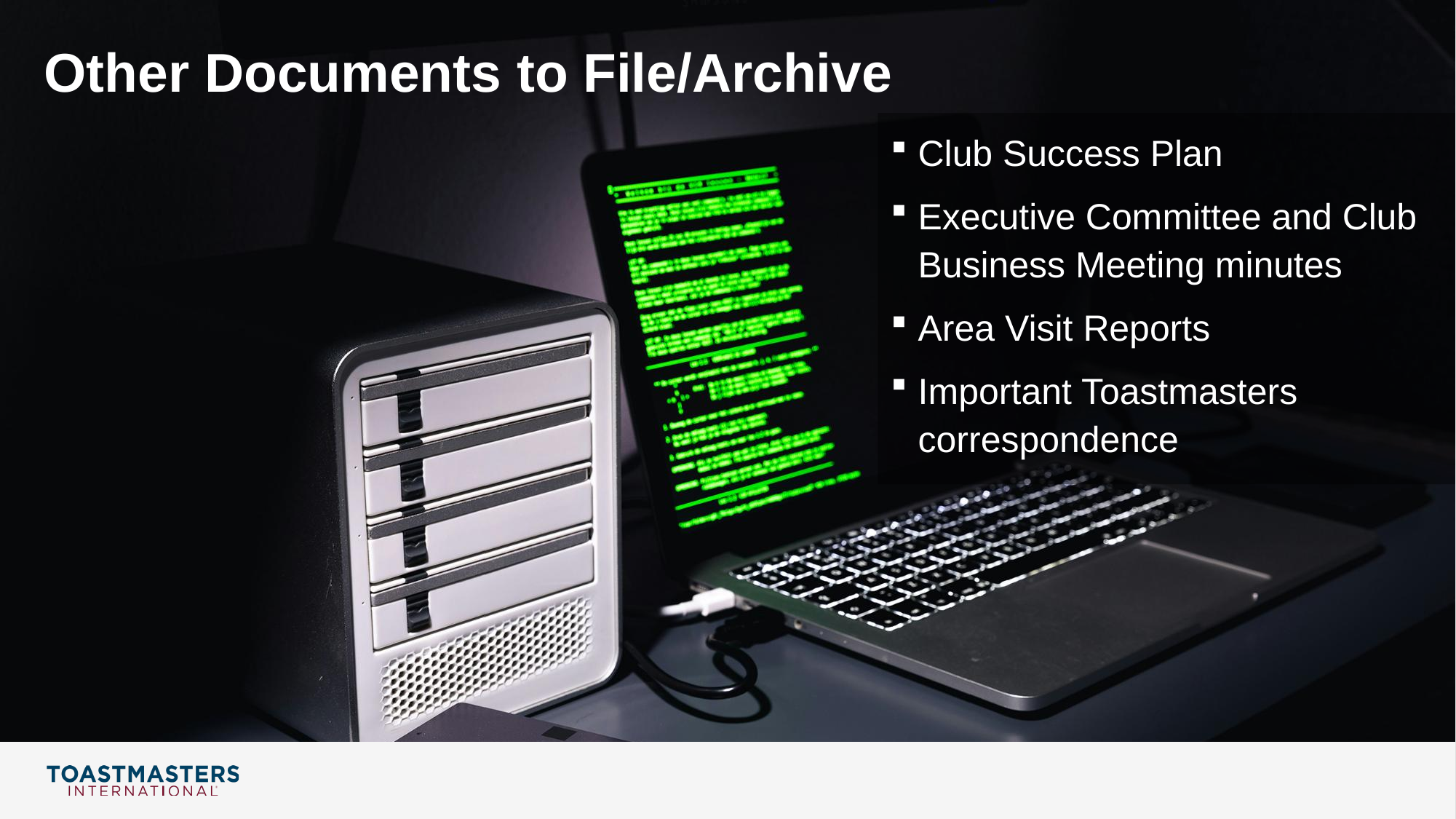

# Other Documents to File/Archive
Club Success Plan
Executive Committee and Club Business Meeting minutes
Area Visit Reports
Important Toastmasters correspondence